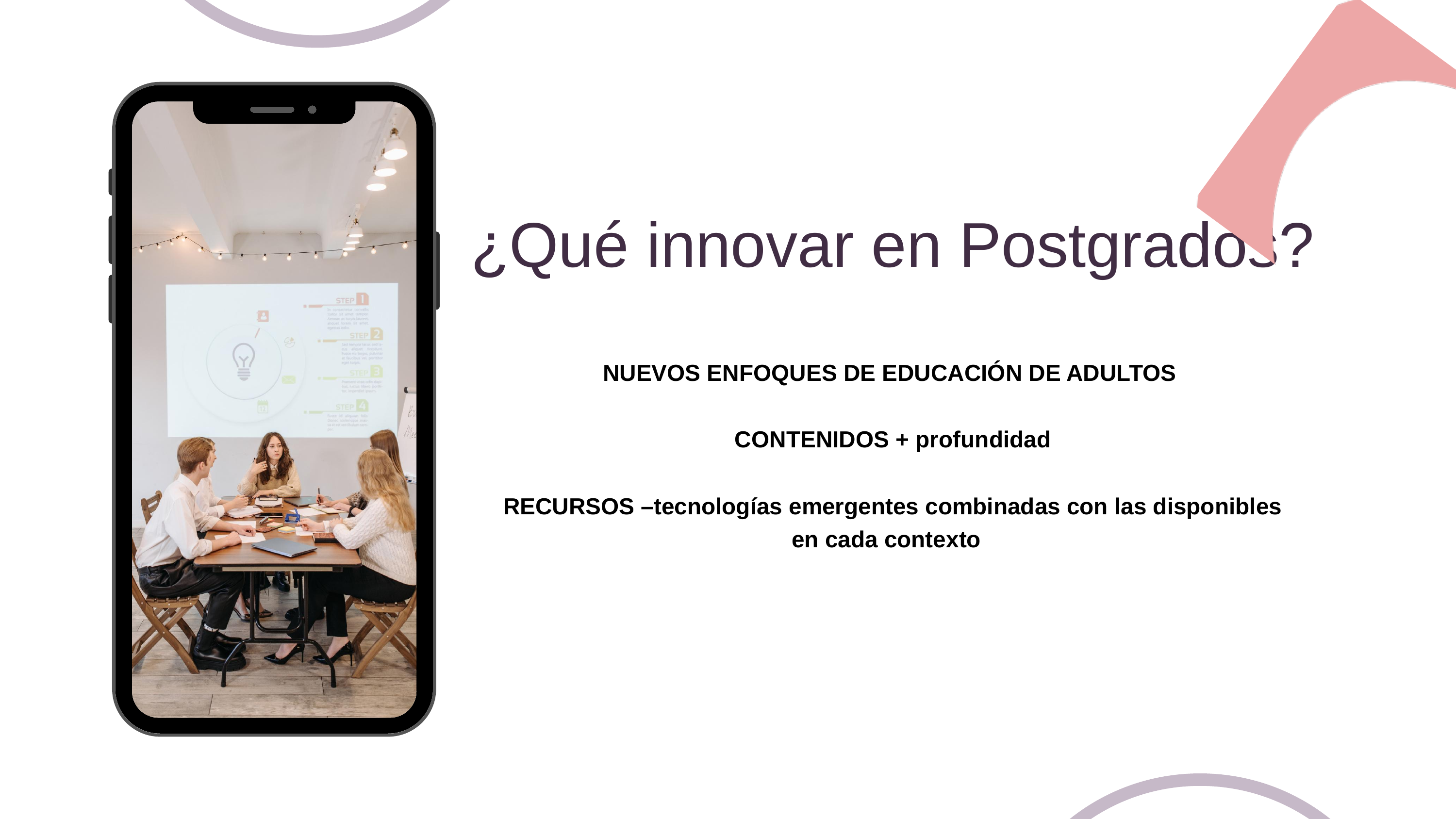

¿Qué innovar en Postgrados?
NUEVOS ENFOQUES DE EDUCACIÓN DE ADULTOS

CONTENIDOS + profundidad

RECURSOS –tecnologías emergentes combinadas con las disponibles en cada contexto